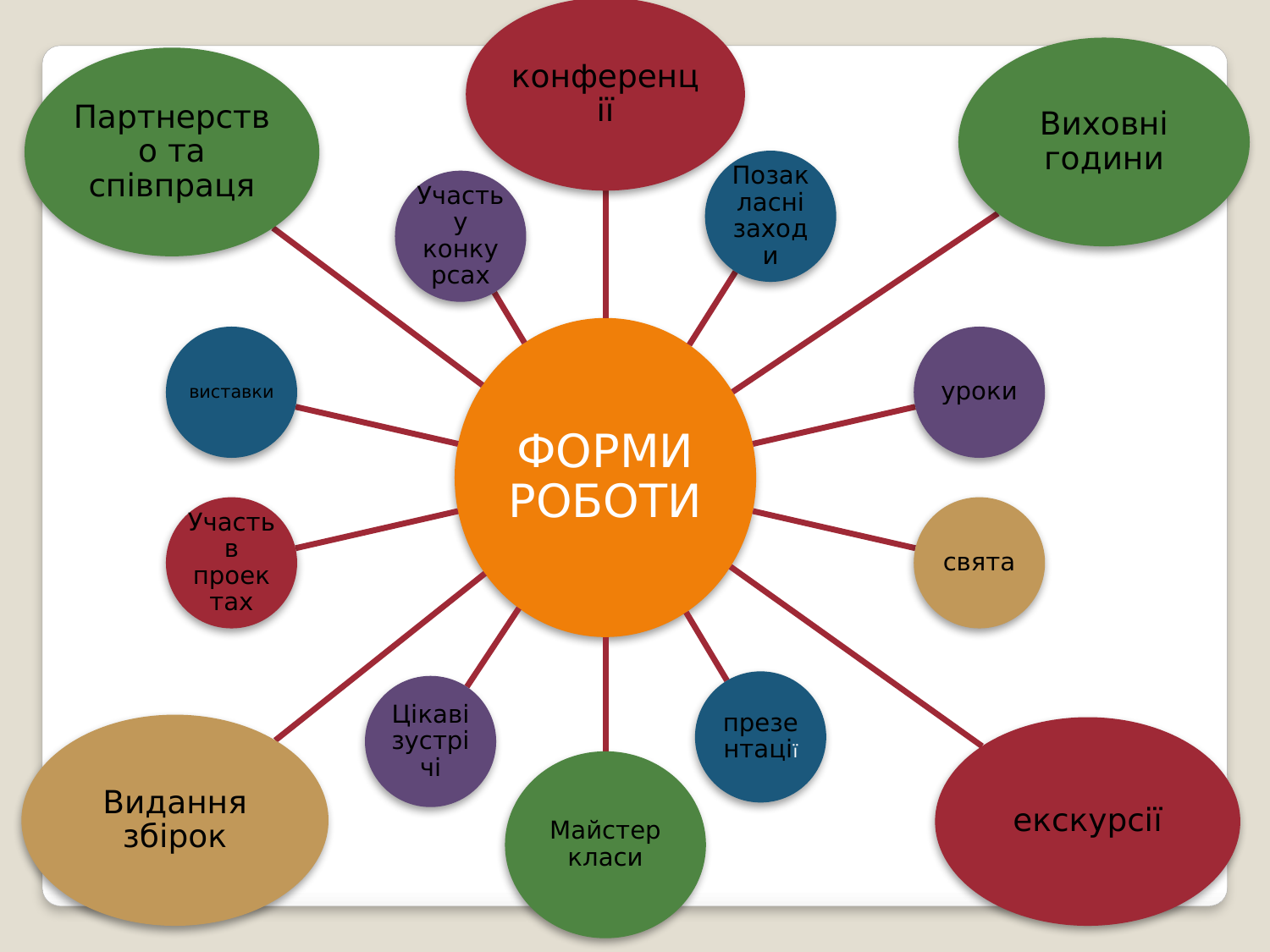

ФОРМИ РОБОТИ

конференції

Позакласні заходи

Виховні години

уроки

свята

екскурсії

презентації

Майстер класи

Цікаві зустрічі

Видання збірок

Участь в проектах

виставки

Партнерство та співпраця

Участь у конкурсах